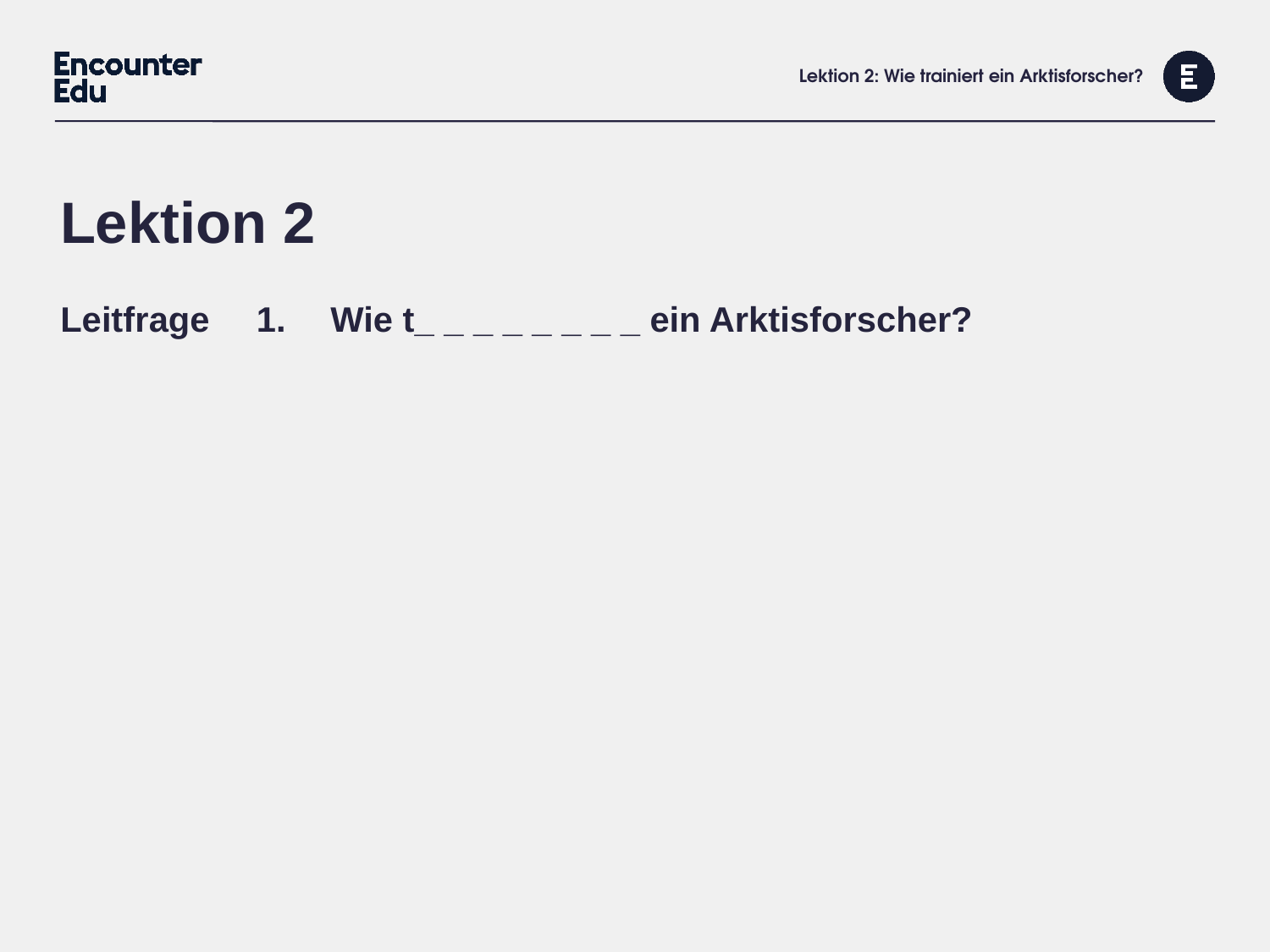

# Lektion 2: Wie trainiert ein Arktisforscher?
Lektion 2
| Leitfrage | Wie t\_ \_ \_ \_ \_ \_ \_ \_ ein Arktisforscher? |
| --- | --- |